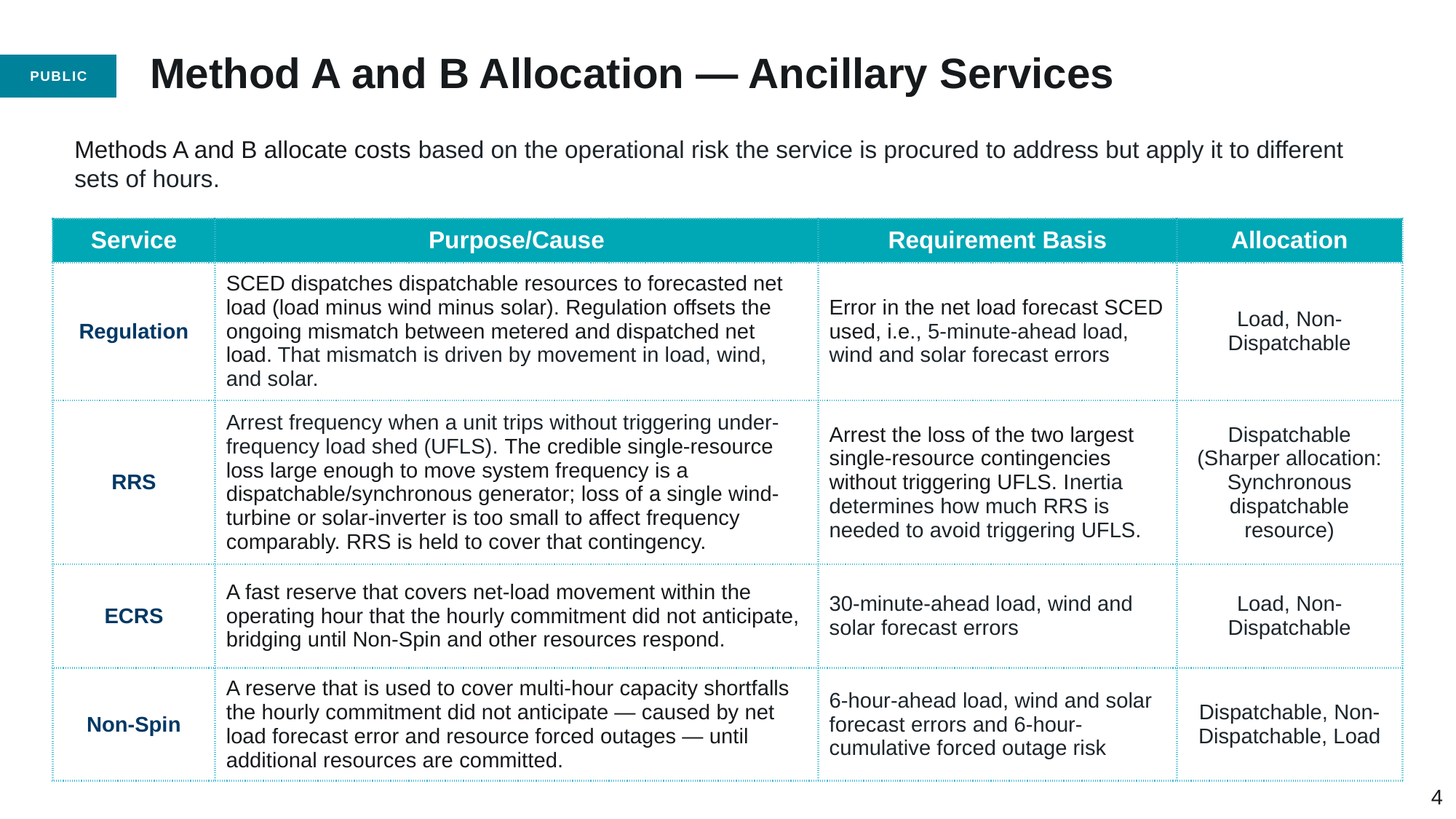

# Method A and B Allocation — Ancillary Services
Methods A and B allocate costs based on the operational risk the service is procured to address but apply it to different sets of hours.
| Service | Purpose/Cause | Requirement Basis | Allocation |
| --- | --- | --- | --- |
| Regulation | SCED dispatches dispatchable resources to forecasted net load (load minus wind minus solar). Regulation offsets the ongoing mismatch between metered and dispatched net load. That mismatch is driven by movement in load, wind, and solar. | Error in the net load forecast SCED used, i.e., 5-minute-ahead load, wind and solar forecast errors | Load, Non-Dispatchable |
| RRS | Arrest frequency when a unit trips without triggering under-frequency load shed (UFLS). The credible single-resource loss large enough to move system frequency is a dispatchable/synchronous generator; loss of a single wind-turbine or solar-inverter is too small to affect frequency comparably. RRS is held to cover that contingency. | Arrest the loss of the two largest single-resource contingencies without triggering UFLS. Inertia determines how much RRS is needed to avoid triggering UFLS. | Dispatchable (Sharper allocation: Synchronous dispatchable resource) |
| ECRS | A fast reserve that covers net-load movement within the operating hour that the hourly commitment did not anticipate, bridging until Non-Spin and other resources respond. | 30-minute-ahead load, wind and solar forecast errors | Load, Non-Dispatchable |
| Non-Spin | A reserve that is used to cover multi-hour capacity shortfalls the hourly commitment did not anticipate — caused by net load forecast error and resource forced outages — until additional resources are committed. | 6-hour-ahead load, wind and solar forecast errors and 6-hour-cumulative forced outage risk | Dispatchable, Non-Dispatchable, Load |
4